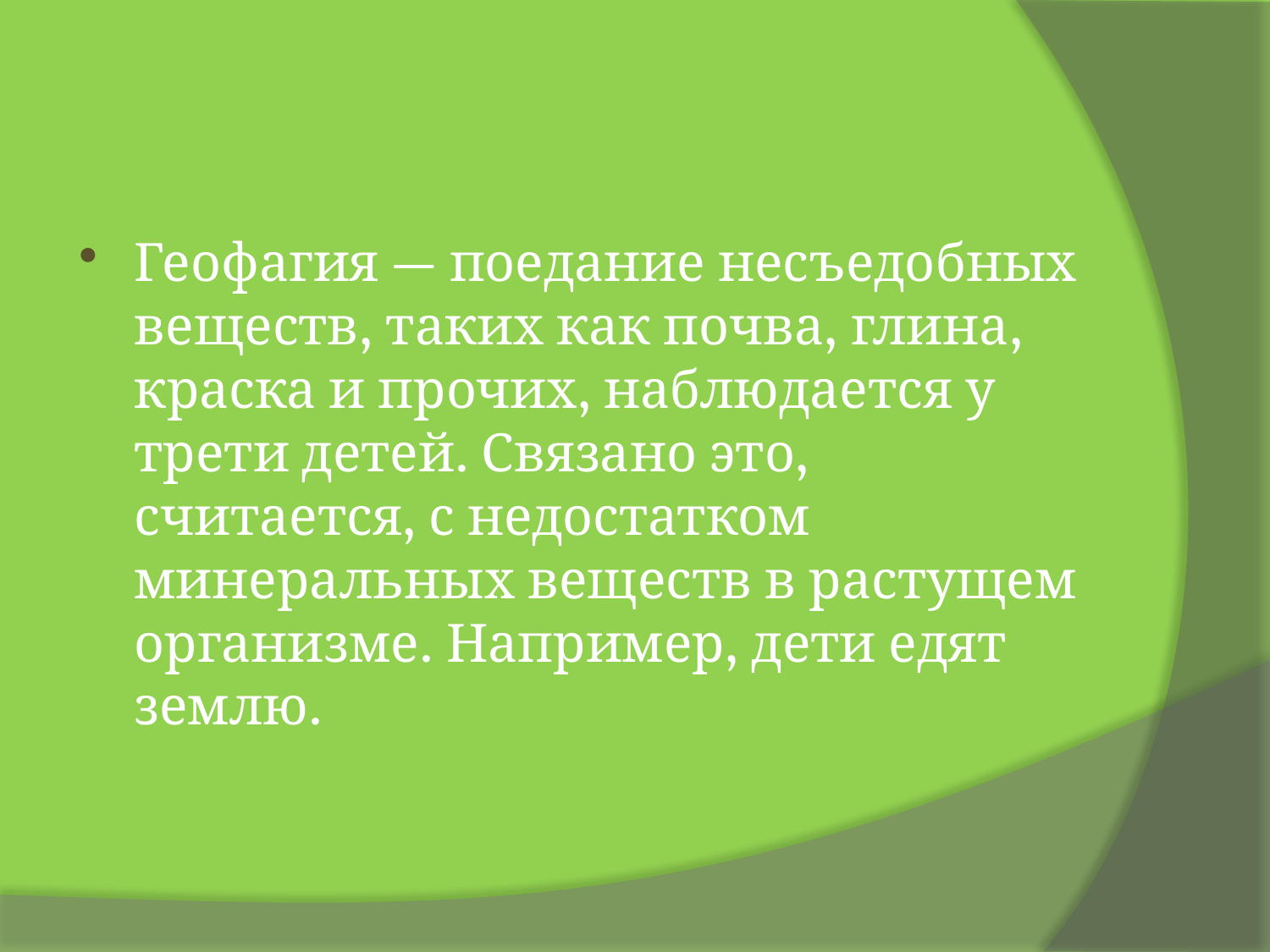

#
Геофагия — поедание несъедобных веществ, таких как почва, глина, краска и прочих, наблюдается у трети детей. Связано это, считается, с недостатком минеральных веществ в растущем организме. Например, дети едят  землю.